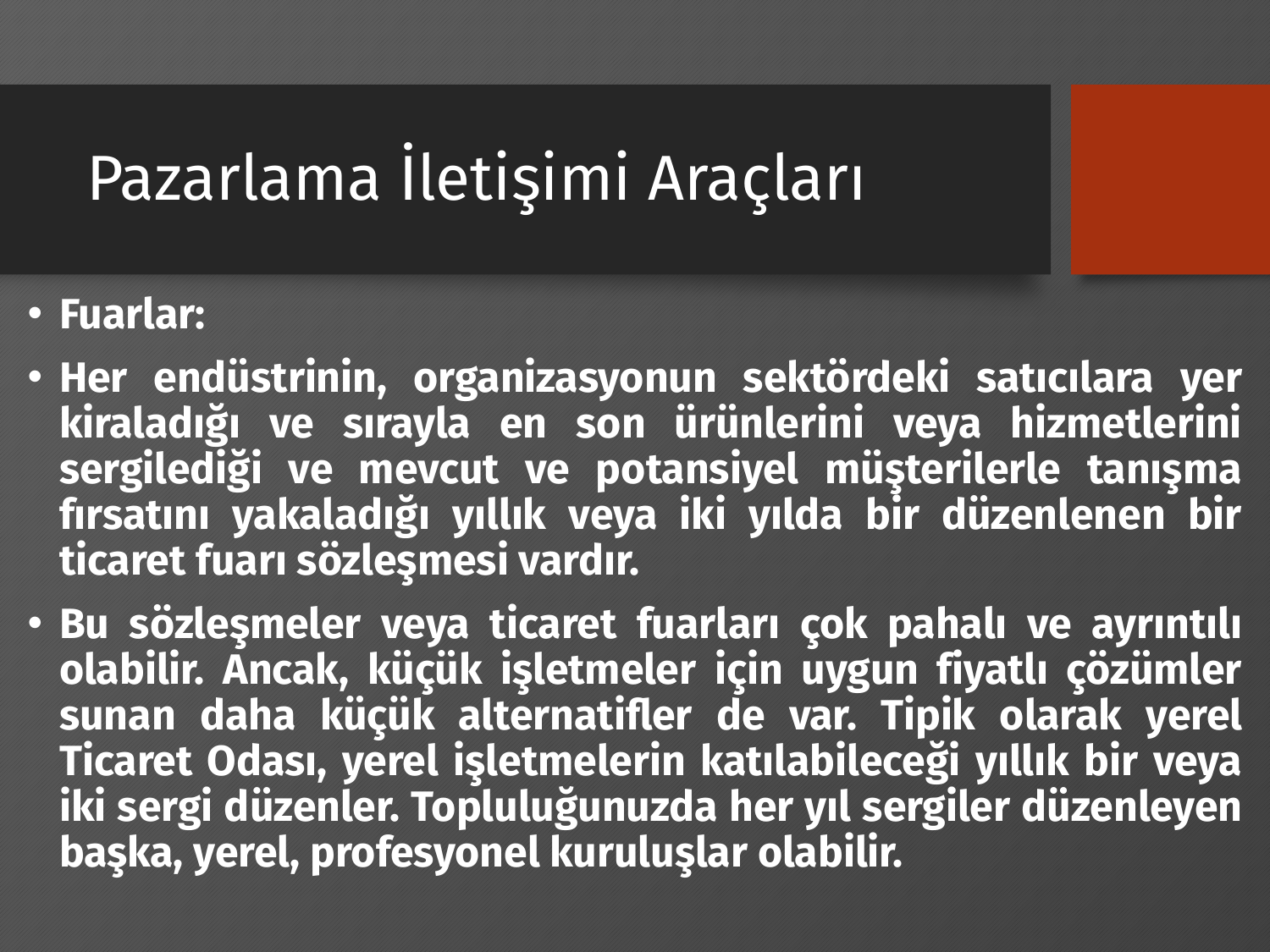

# Pazarlama İletişimi Araçları
Fuarlar:
Her endüstrinin, organizasyonun sektördeki satıcılara yer kiraladığı ve sırayla en son ürünlerini veya hizmetlerini sergilediği ve mevcut ve potansiyel müşterilerle tanışma fırsatını yakaladığı yıllık veya iki yılda bir düzenlenen bir ticaret fuarı sözleşmesi vardır.
Bu sözleşmeler veya ticaret fuarları çok pahalı ve ayrıntılı olabilir. Ancak, küçük işletmeler için uygun fiyatlı çözümler sunan daha küçük alternatifler de var. Tipik olarak yerel Ticaret Odası, yerel işletmelerin katılabileceği yıllık bir veya iki sergi düzenler. Topluluğunuzda her yıl sergiler düzenleyen başka, yerel, profesyonel kuruluşlar olabilir.